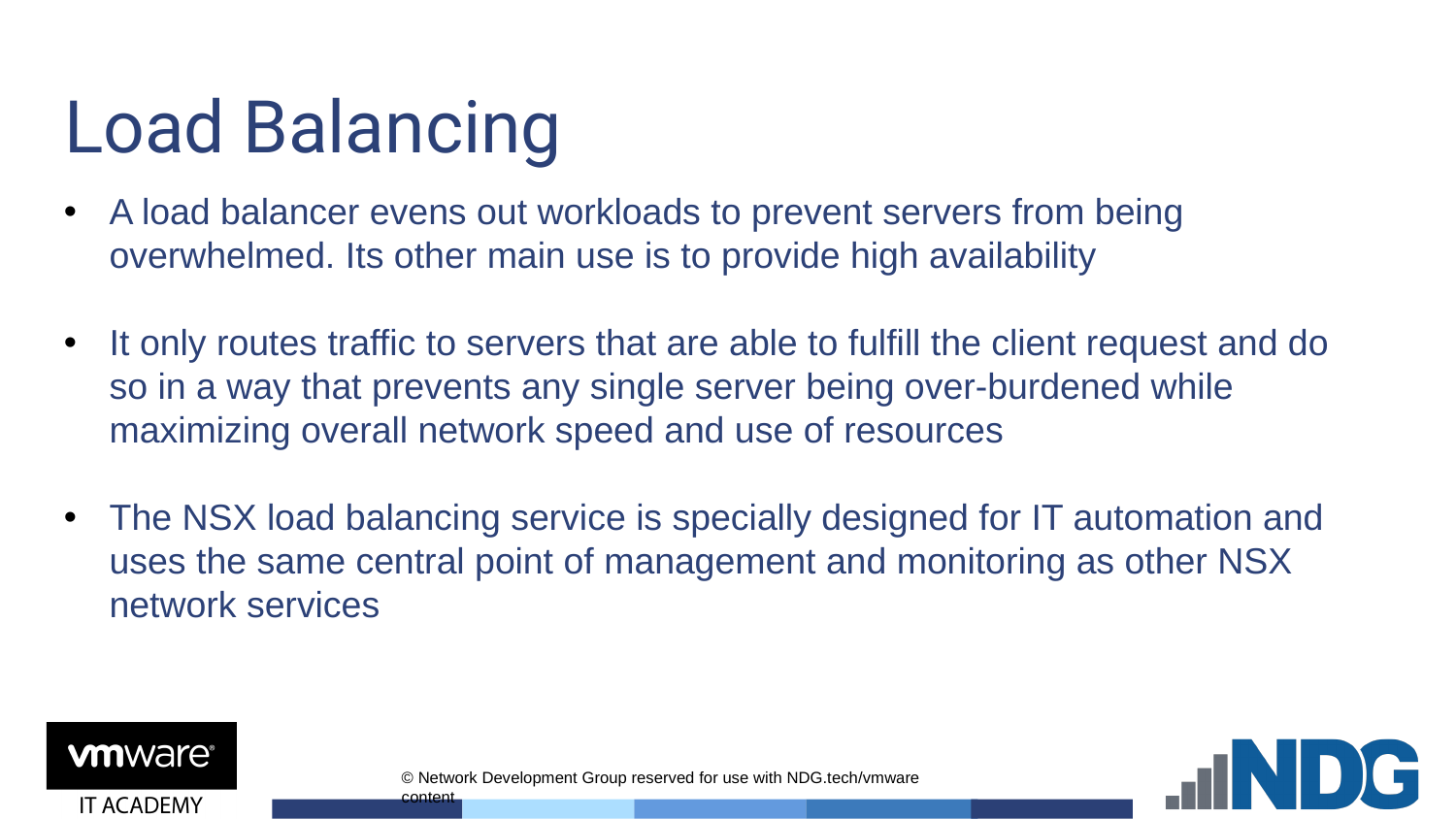

# Load Balancing
A load balancer evens out workloads to prevent servers from being overwhelmed. Its other main use is to provide high availability

It only routes traffic to servers that are able to fulfill the client request and do so in a way that prevents any single server being over-burdened while maximizing overall network speed and use of resources

The NSX load balancing service is specially designed for IT automation and uses the same central point of management and monitoring as other NSX network services